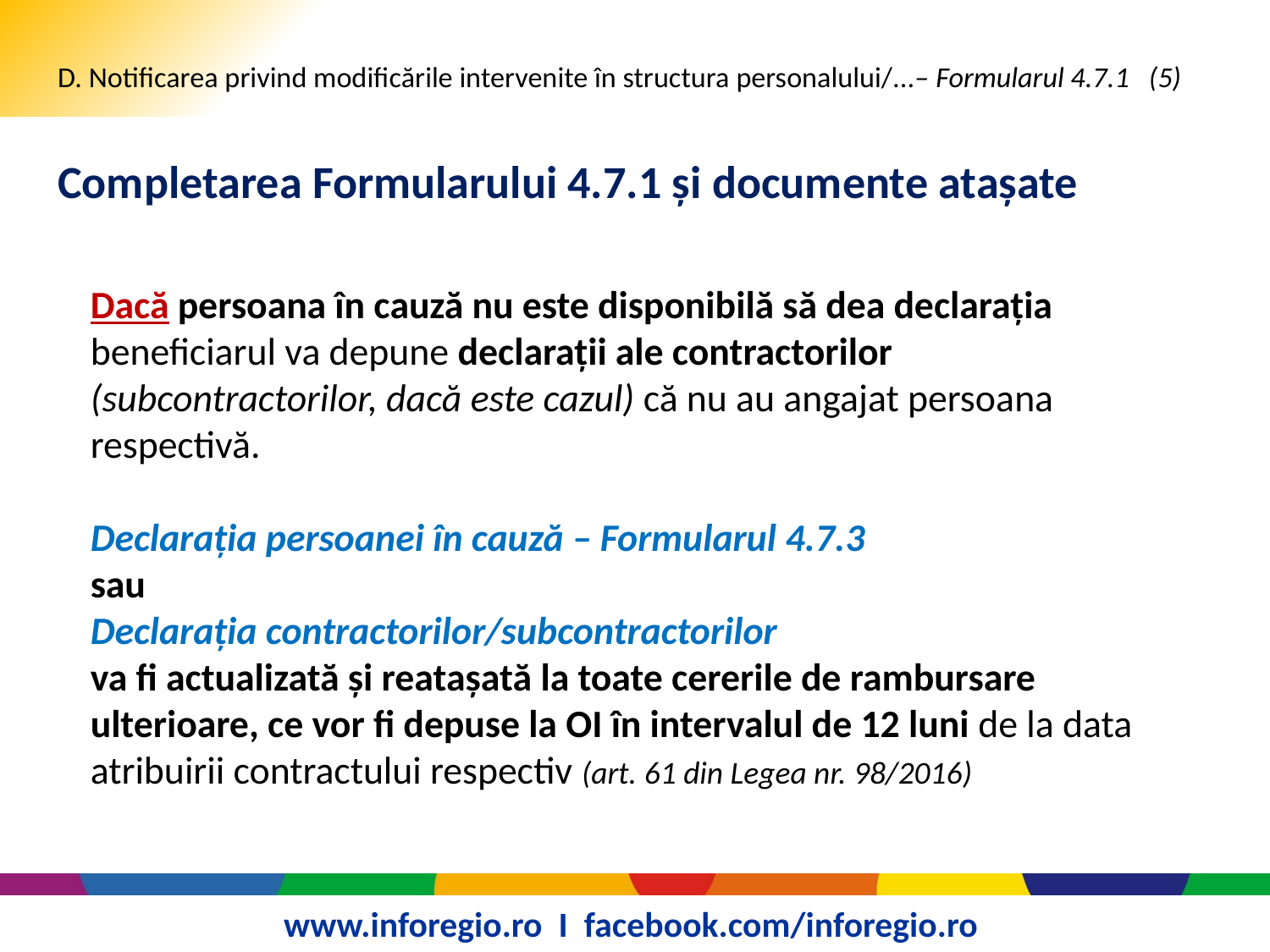

# D. Notificarea privind modificările intervenite în structura personalului/...– Formularul 4.7.1   (5)
Completarea Formularului 4.7.1 și documente atașate

Dacă persoana în cauză nu este disponibilă să dea declarația beneficiarul va depune declarații ale contractorilor
(subcontractorilor, dacă este cazul) că nu au angajat persoana respectivă.

Declarația persoanei în cauză – Formularul 4.7.3
sau
Declarația contractorilor/subcontractorilor
va fi actualizată și reatașată la toate cererile de rambursare ulterioare, ce vor fi depuse la OI în intervalul de 12 luni de la data atribuirii contractului respectiv (art. 61 din Legea nr. 98/2016)